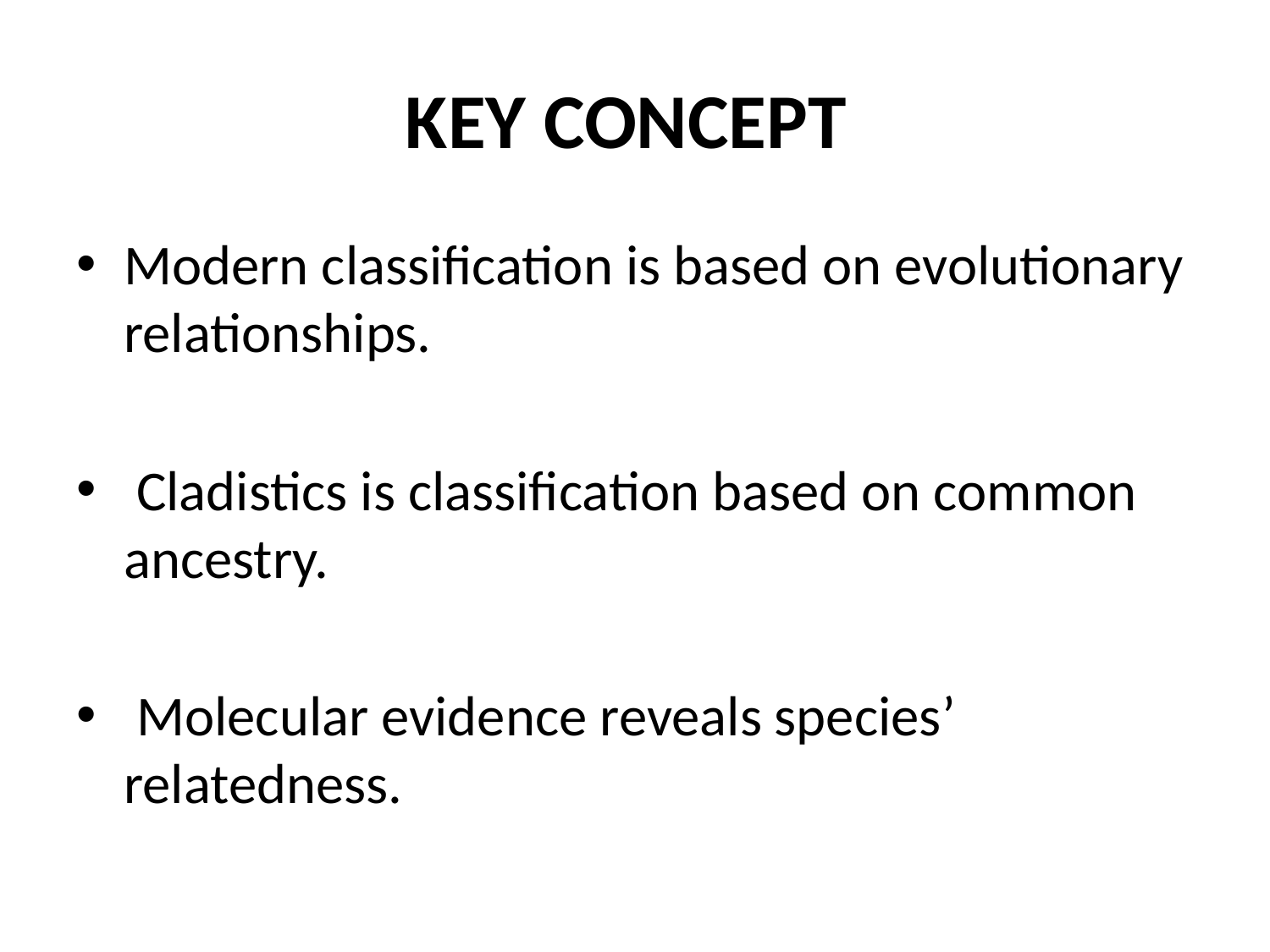

# KEY CONCEPT
Modern classification is based on evolutionary relationships.

 Cladistics is classification based on common ancestry.

 Molecular evidence reveals species’ relatedness.